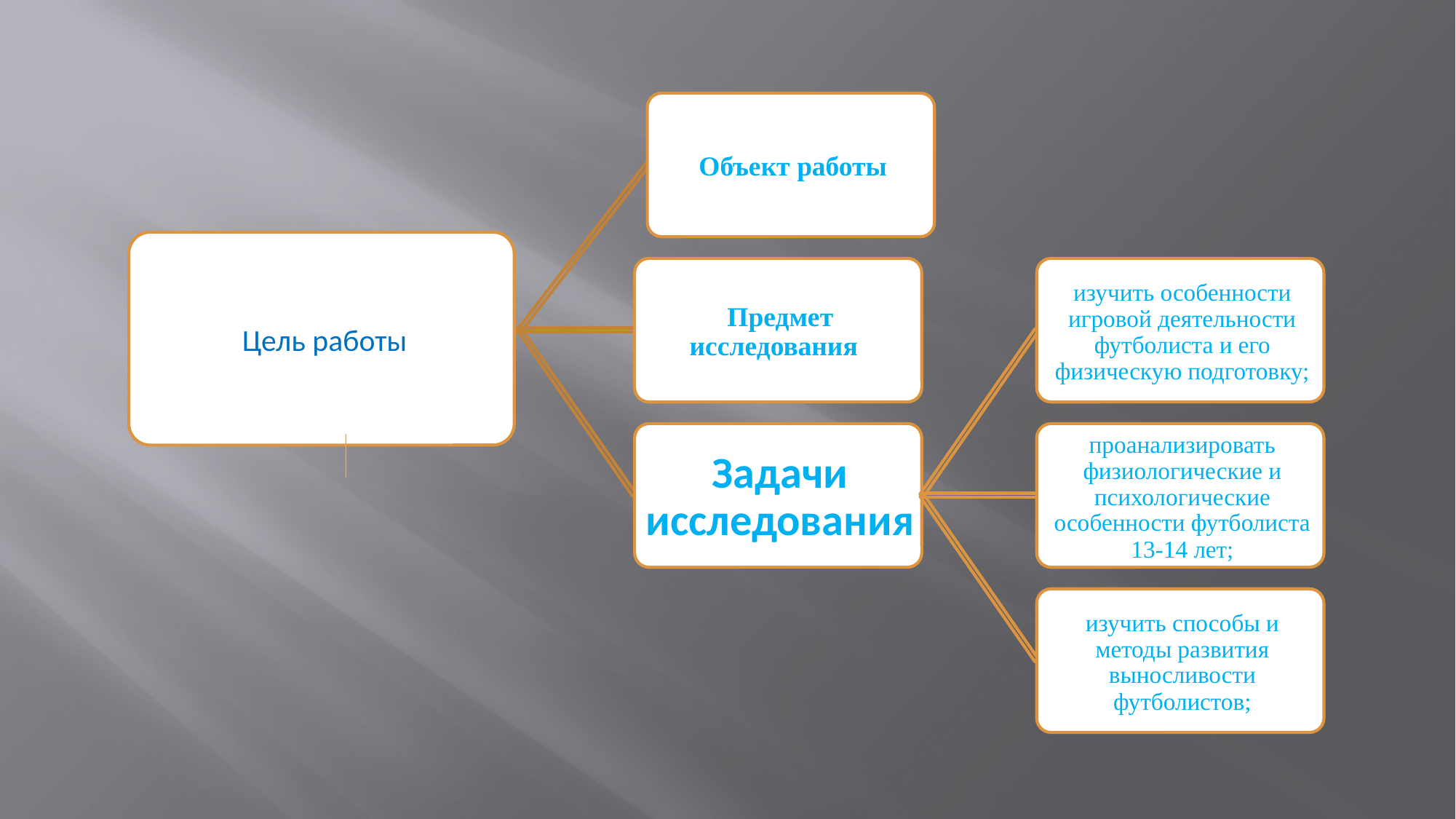

Объект работы
Цель работы

Предмет исследования
изучить особенности игровой деятельности футболиста и его физическую подготовку;

Задачи исследования
проанализировать физиологические и психологические особенности футболиста 13-14 лет;

изучить способы и методы развития выносливости футболистов;